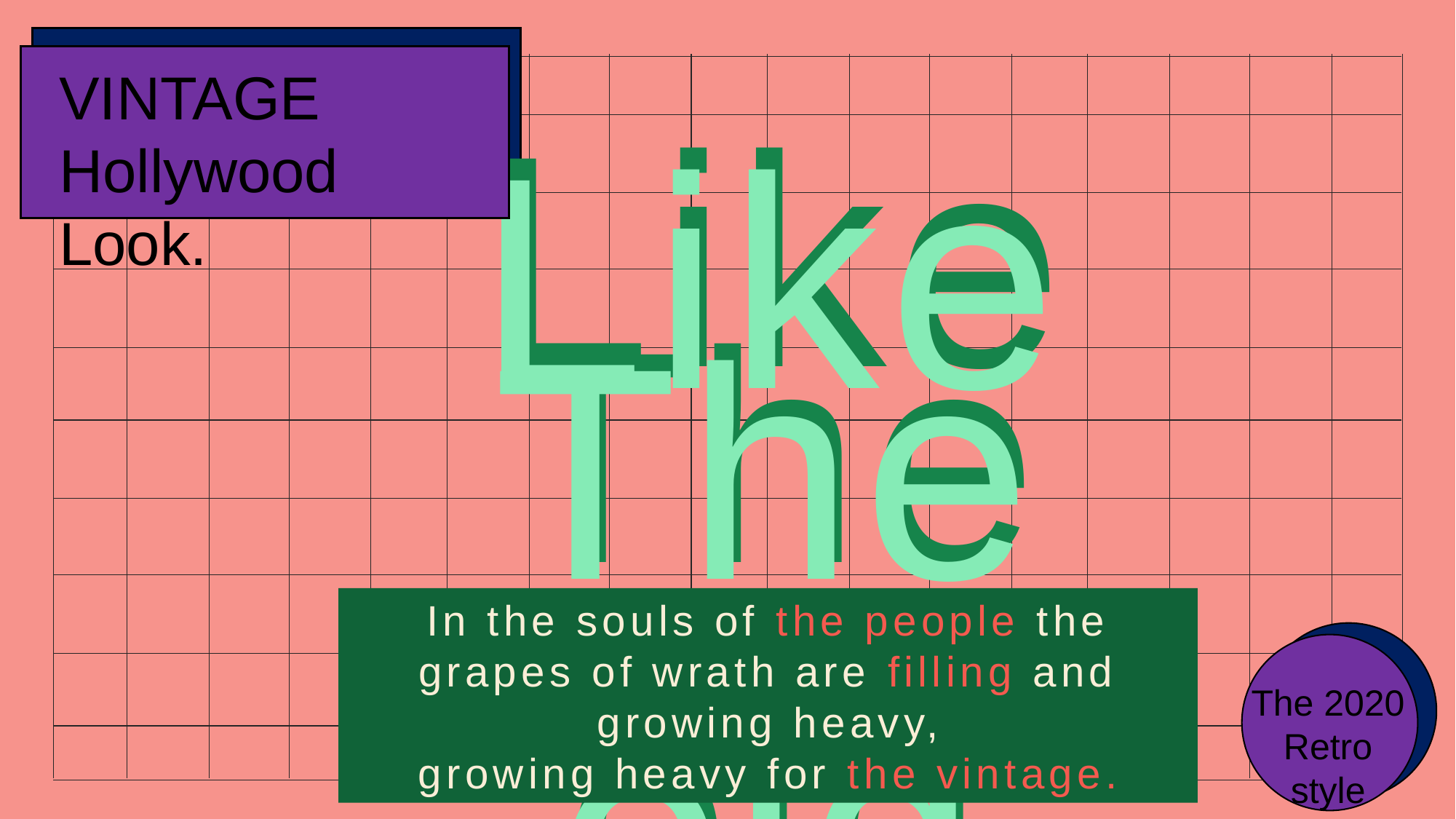

VINTAGE
Hollywood Look.
Like
The old
Like
The old
In the souls of the people the grapes of wrath are filling and growing heavy,
growing heavy for the vintage.

The 2020
Retro style